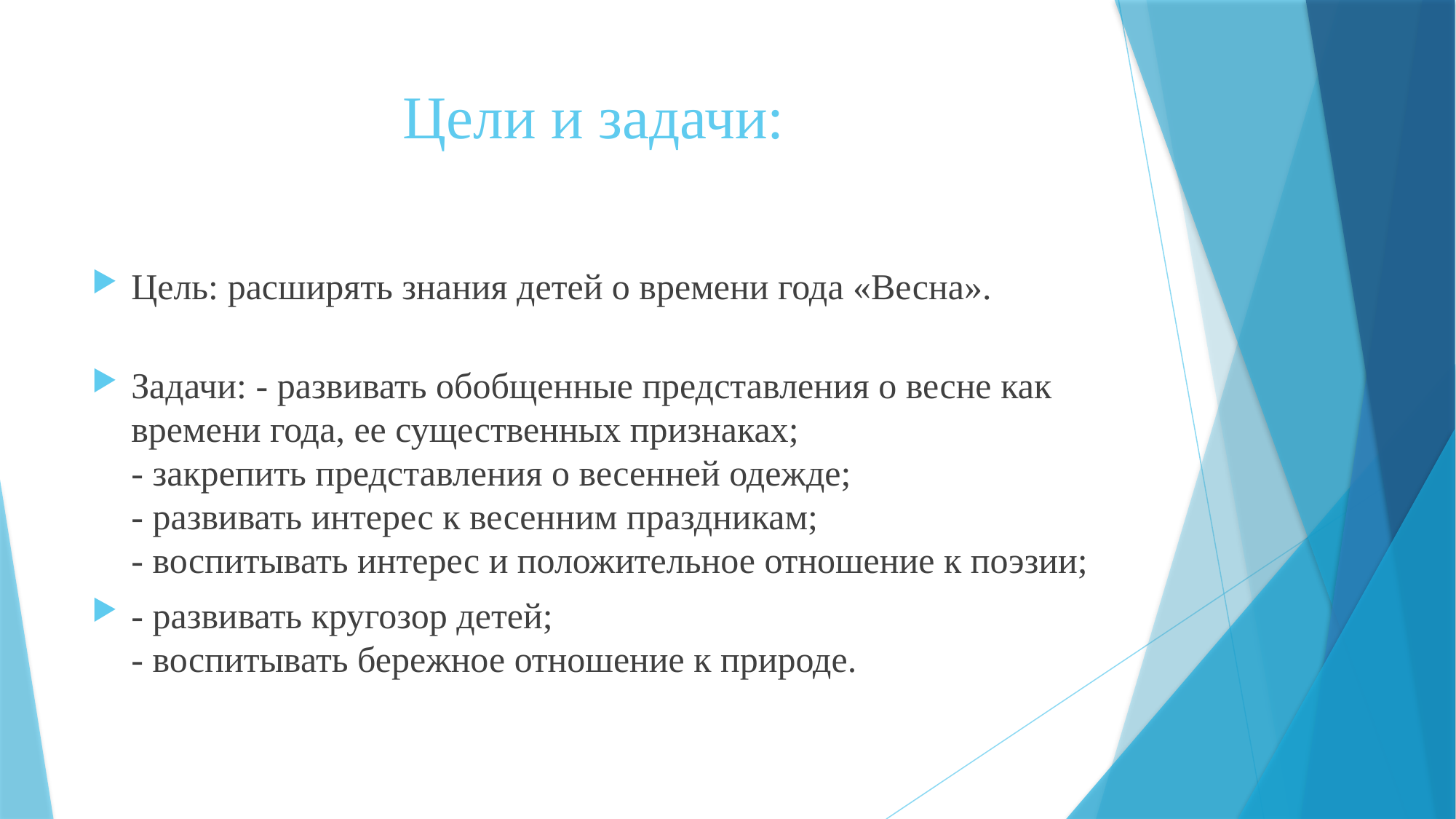

# Цели и задачи:
Цель: расширять знания детей о времени года «Весна».
Задачи: - развивать обобщенные представления о весне как времени года, ее существенных признаках;
- закрепить представления о весенней одежде;
- развивать интерес к весенним праздникам;
- воспитывать интерес и положительное отношение к поэзии;
- развивать кругозор детей;
- воспитывать бережное отношение к природе.